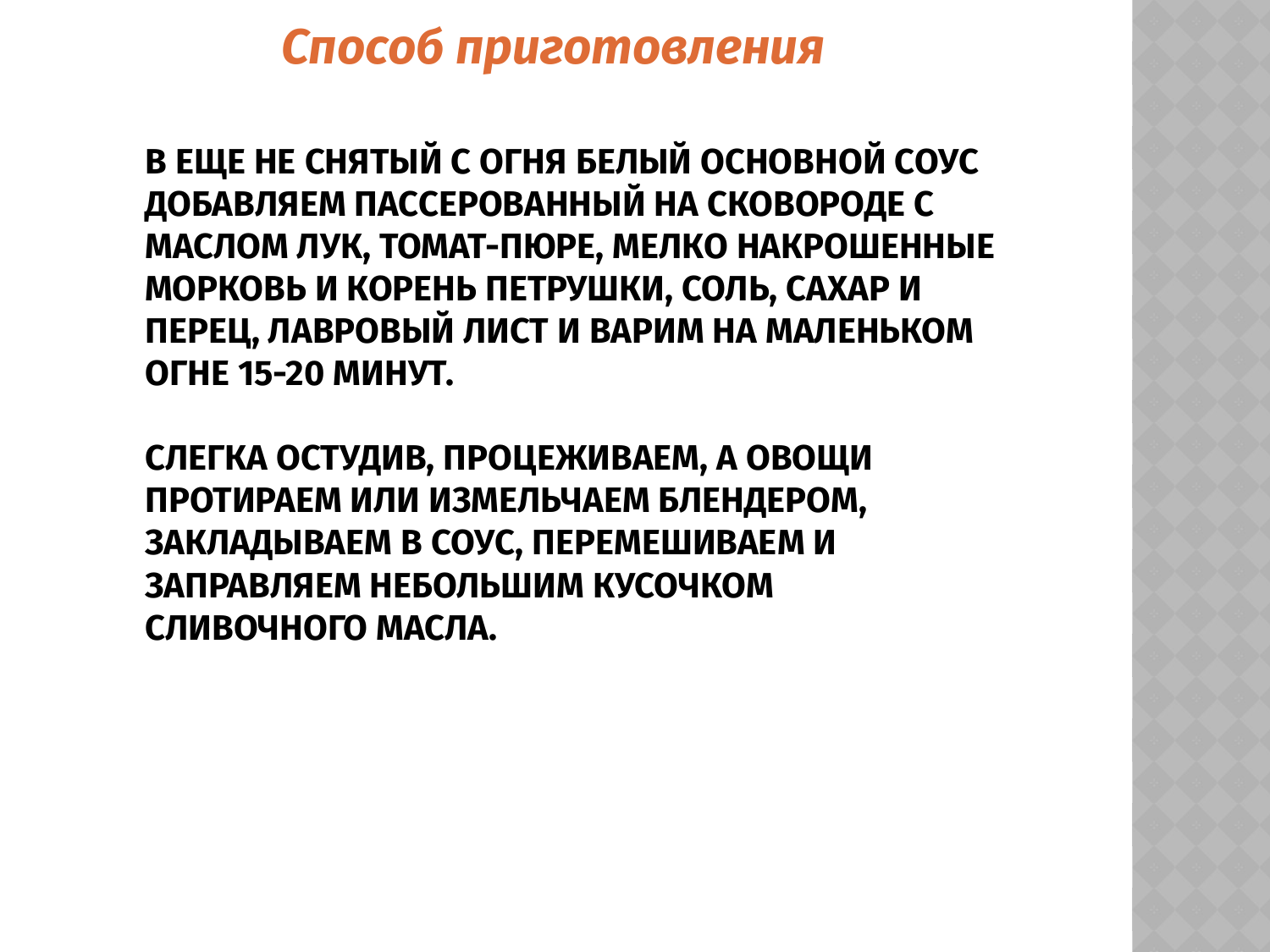

Способ приготовления

# В еще не снятый с огня белый основной соус добавляем пассерованный на сковороде с маслом лук, томат-пюре, мелко накрошенные морковь и корень петрушки, соль, сахар и перец, лавровый лист и варим на маленьком огне 15-20 минут. Слегка остудив, процеживаем, а овощи протираем или измельчаем блендером, закладываем в соус, перемешиваем и заправляем небольшим кусочком сливочного масла.